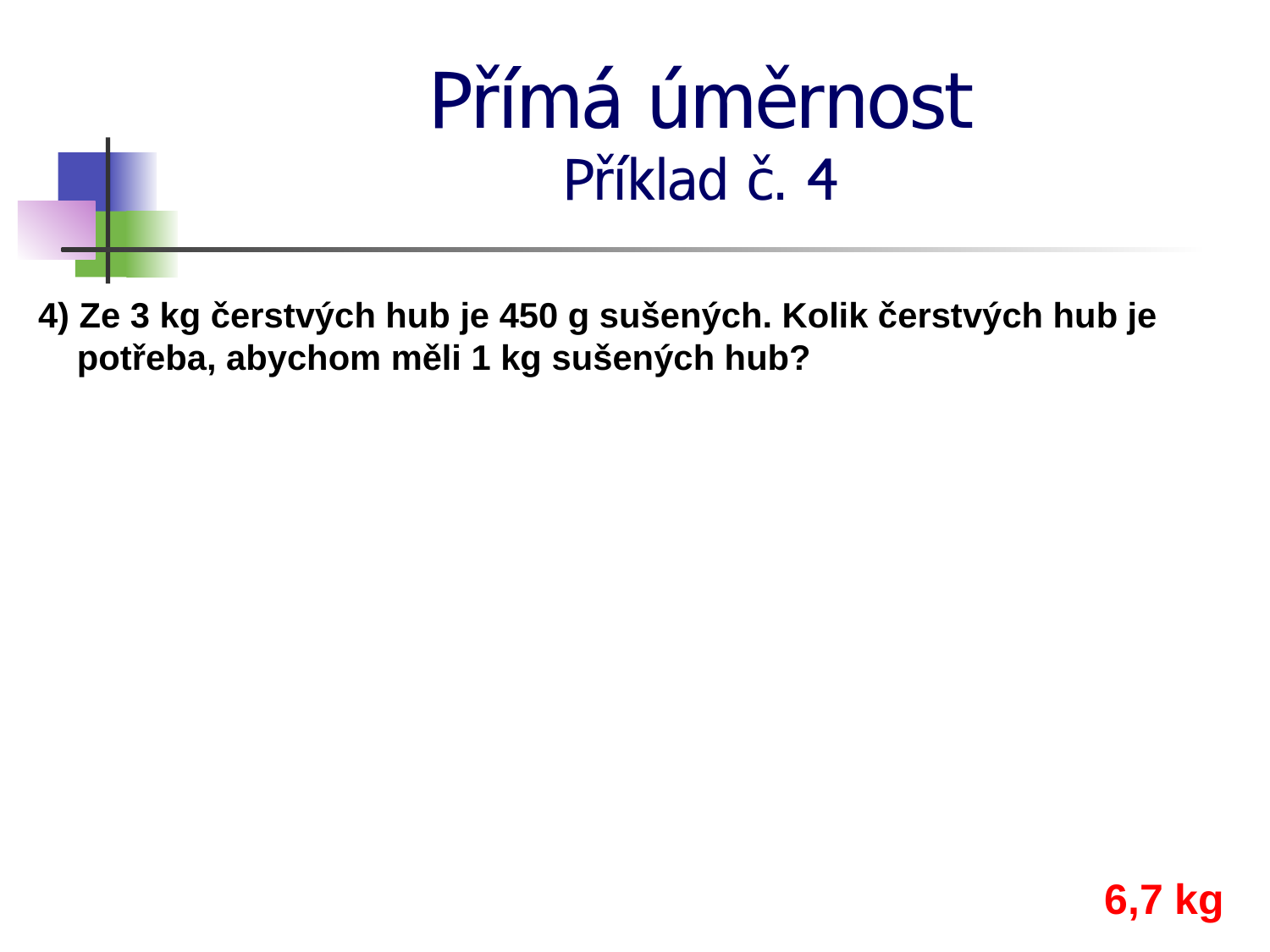

# Přímá úměrnost Příklad č. 4
4) Ze 3 kg čerstvých hub je 450 g sušených. Kolik čerstvých hub je
    potřeba, abychom měli 1 kg sušených hub?
6,7 kg